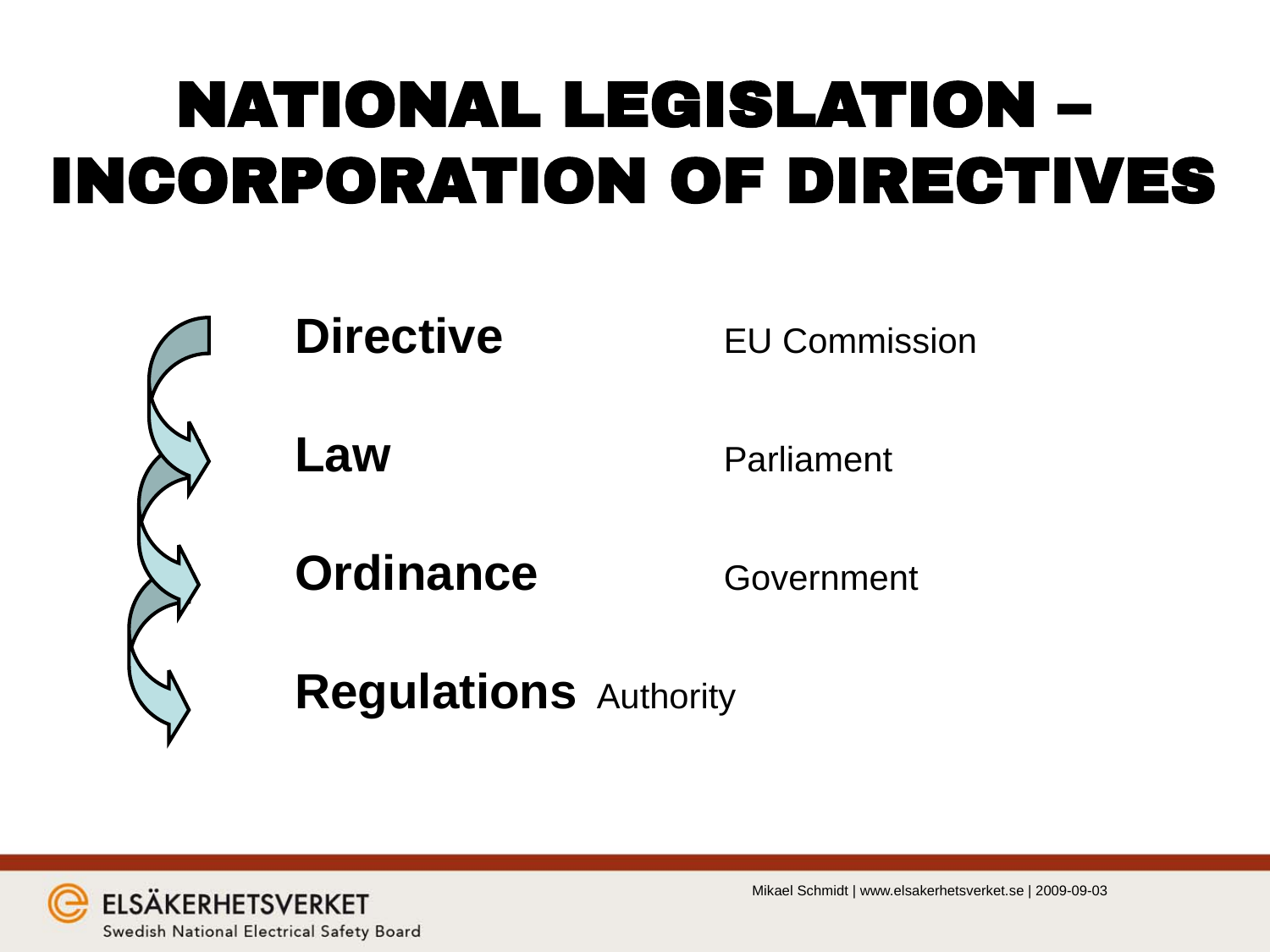

# NATIONAL LEGISLATION – INCORPORATION OF DIRECTIVES
Directive		EU Commission

Law			Parliament

Ordinance		Government

Regulations	Authority

Mikael Schmidt | www.elsakerhetsverket.se | 2009-09-03